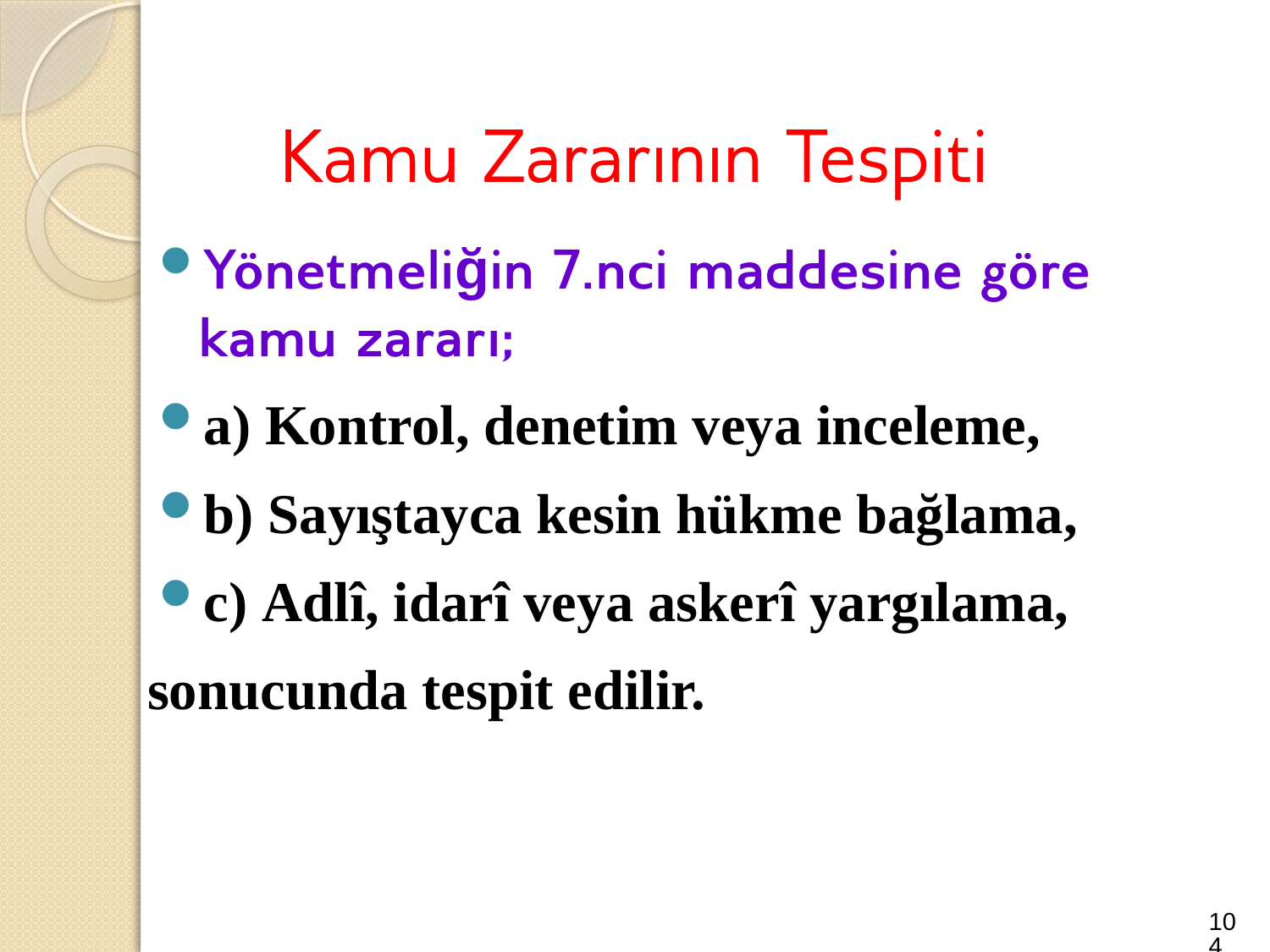

# Kamu Zararının Tespiti
Yönetmeliğin 7.nci maddesine göre kamu zararı;
a) Kontrol, denetim veya inceleme,
b) Sayıştayca kesin hükme bağlama,
c) Adlî, idarî veya askerî yargılama,
sonucunda tespit edilir.

104